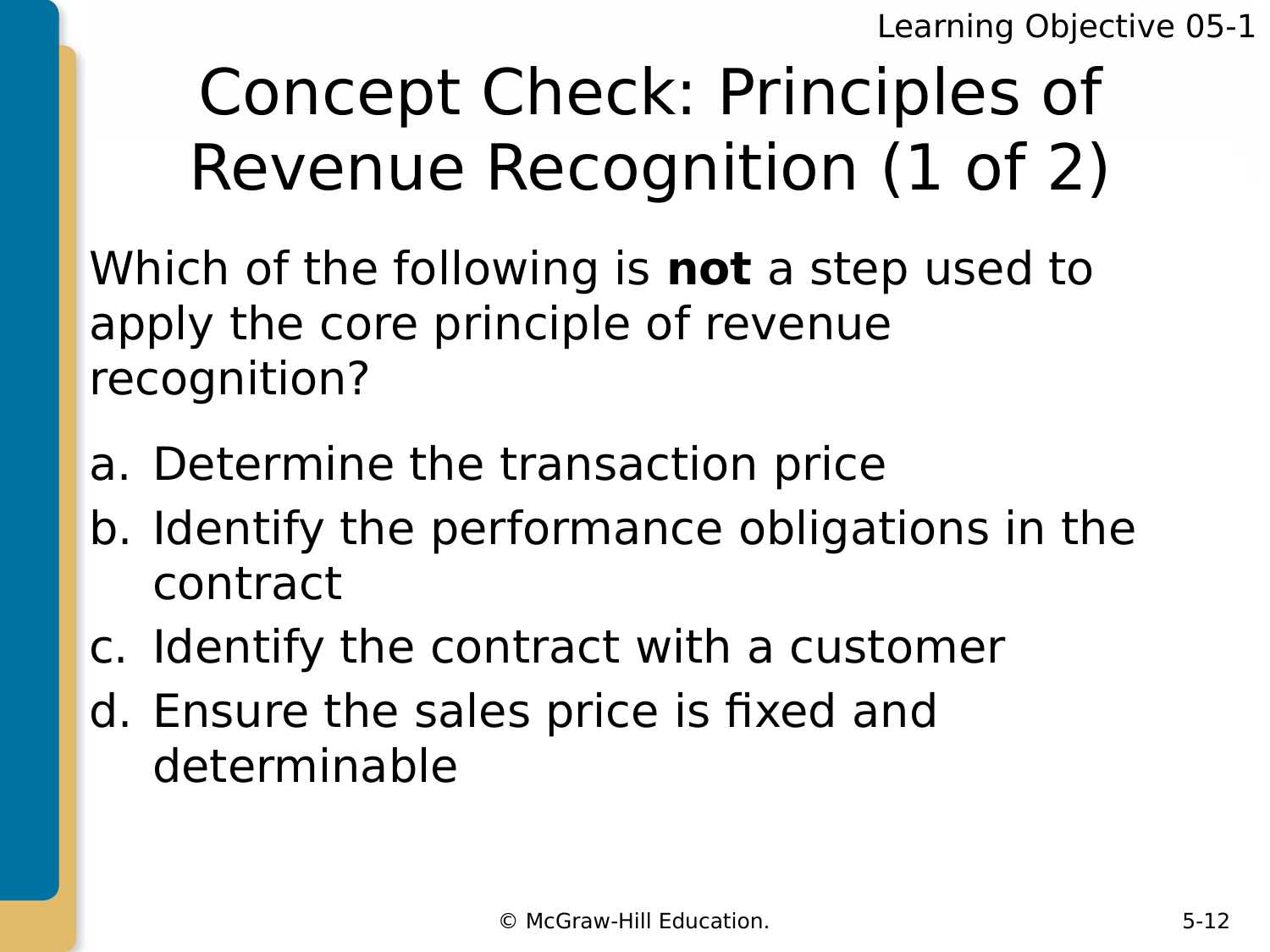

Learning Objective 05-1
# Concept Check: Principles of Revenue Recognition (1 of 2)
Which of the following is not a step used to apply the core principle of revenue recognition?
Determine the transaction price
Identify the performance obligations in the contract
Identify the contract with a customer
Ensure the sales price is fixed and determinable